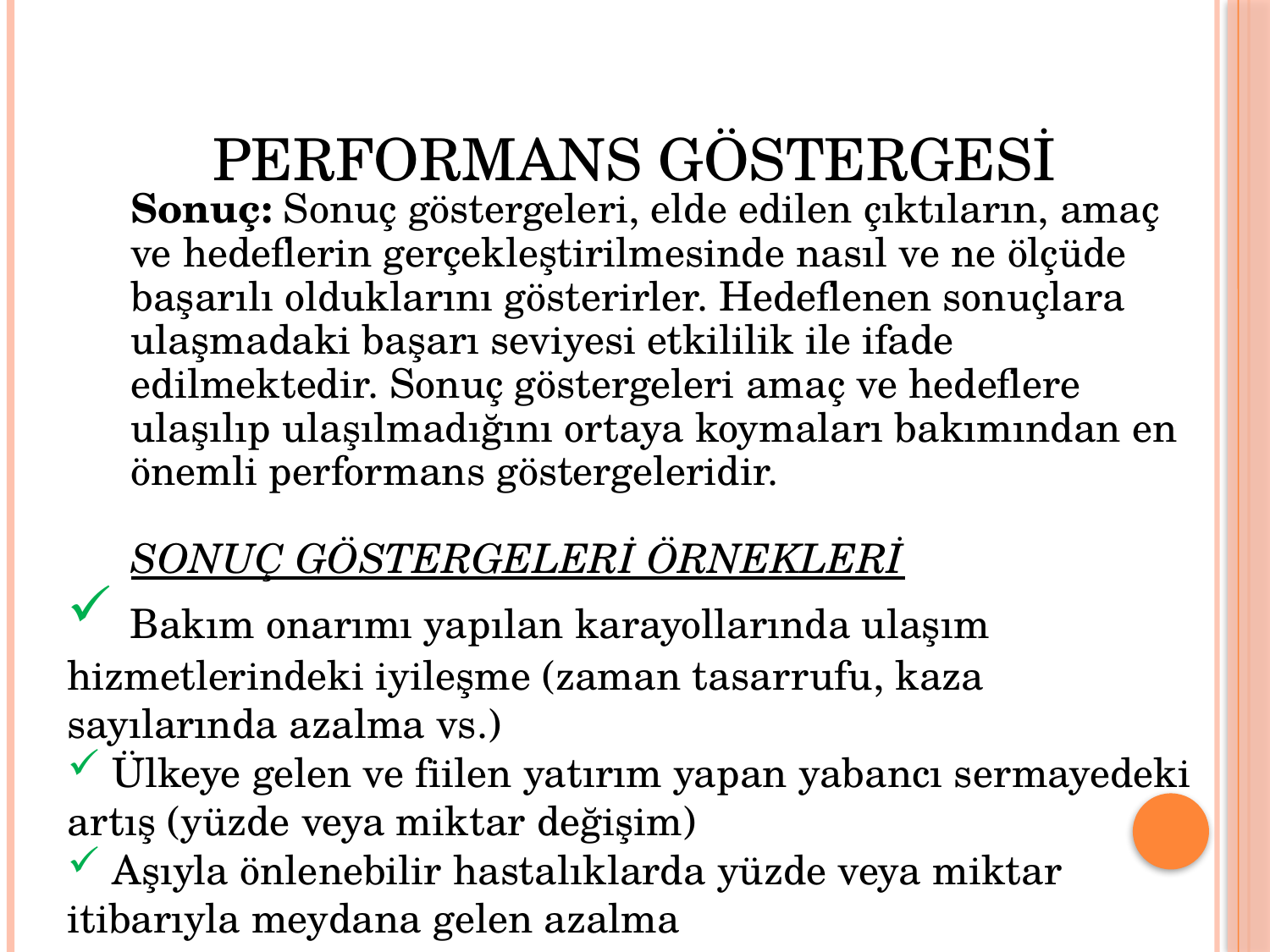

PERFORMANS GÖSTERGESİ
Sonuç: Sonuç göstergeleri, elde edilen çıktıların, amaç ve hedeflerin gerçekleştirilmesinde nasıl ve ne ölçüde başarılı olduklarını gösterirler. Hedeflenen sonuçlara ulaşmadaki başarı seviyesi etkililik ile ifade edilmektedir. Sonuç göstergeleri amaç ve hedeflere ulaşılıp ulaşılmadığını ortaya koymaları bakımından en önemli performans göstergeleridir.

SONUÇ GÖSTERGELERİ ÖRNEKLERİ
 Bakım onarımı yapılan karayollarında ulaşım hizmetlerindeki iyileşme (zaman tasarrufu, kaza sayılarında azalma vs.)
 Ülkeye gelen ve fiilen yatırım yapan yabancı sermayedeki artış (yüzde veya miktar değişim)
 Aşıyla önlenebilir hastalıklarda yüzde veya miktar itibarıyla meydana gelen azalma